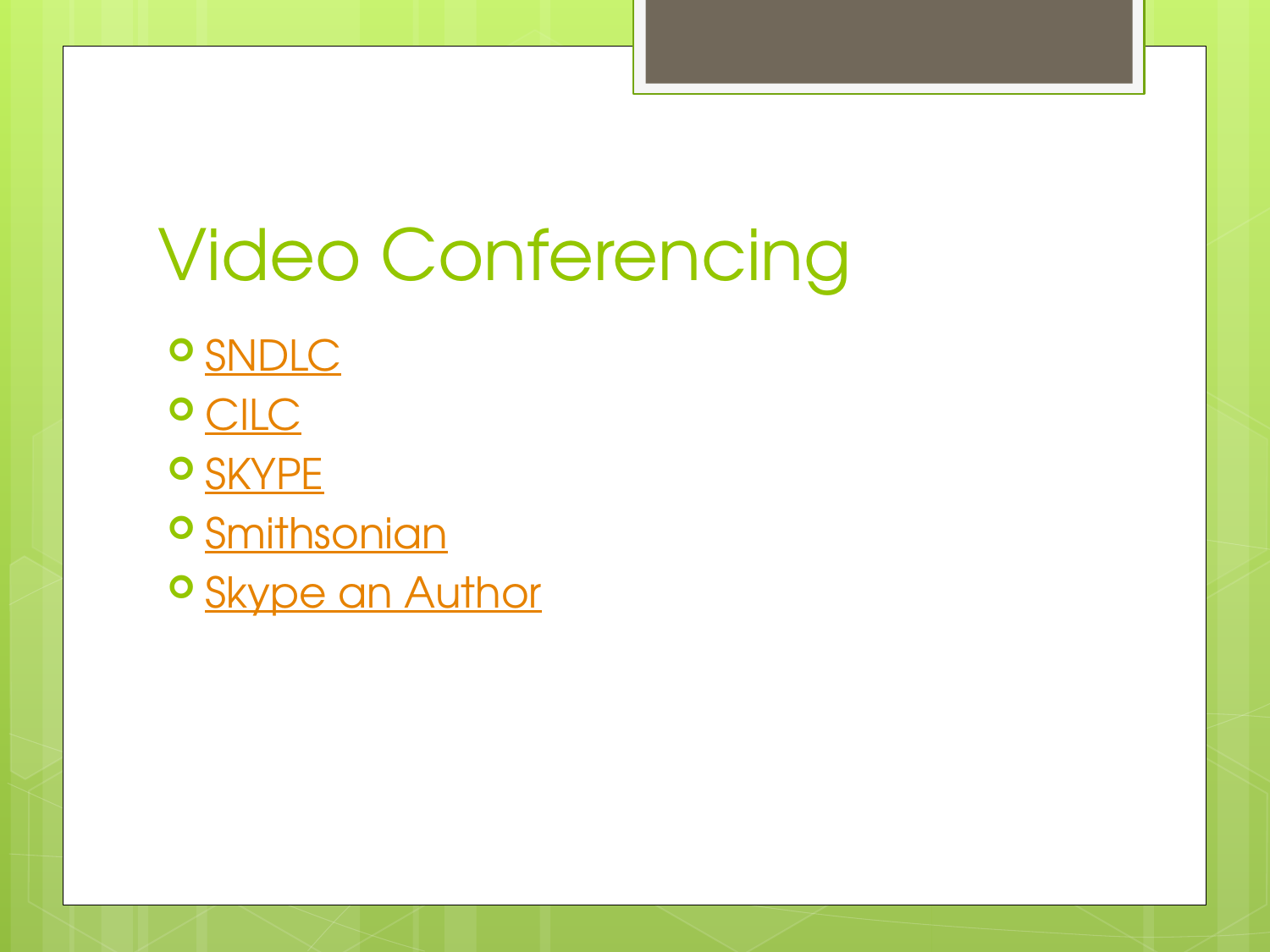

# Video Conferencing
SNDLC
CILC
SKYPE
Smithsonian
Skype an Author